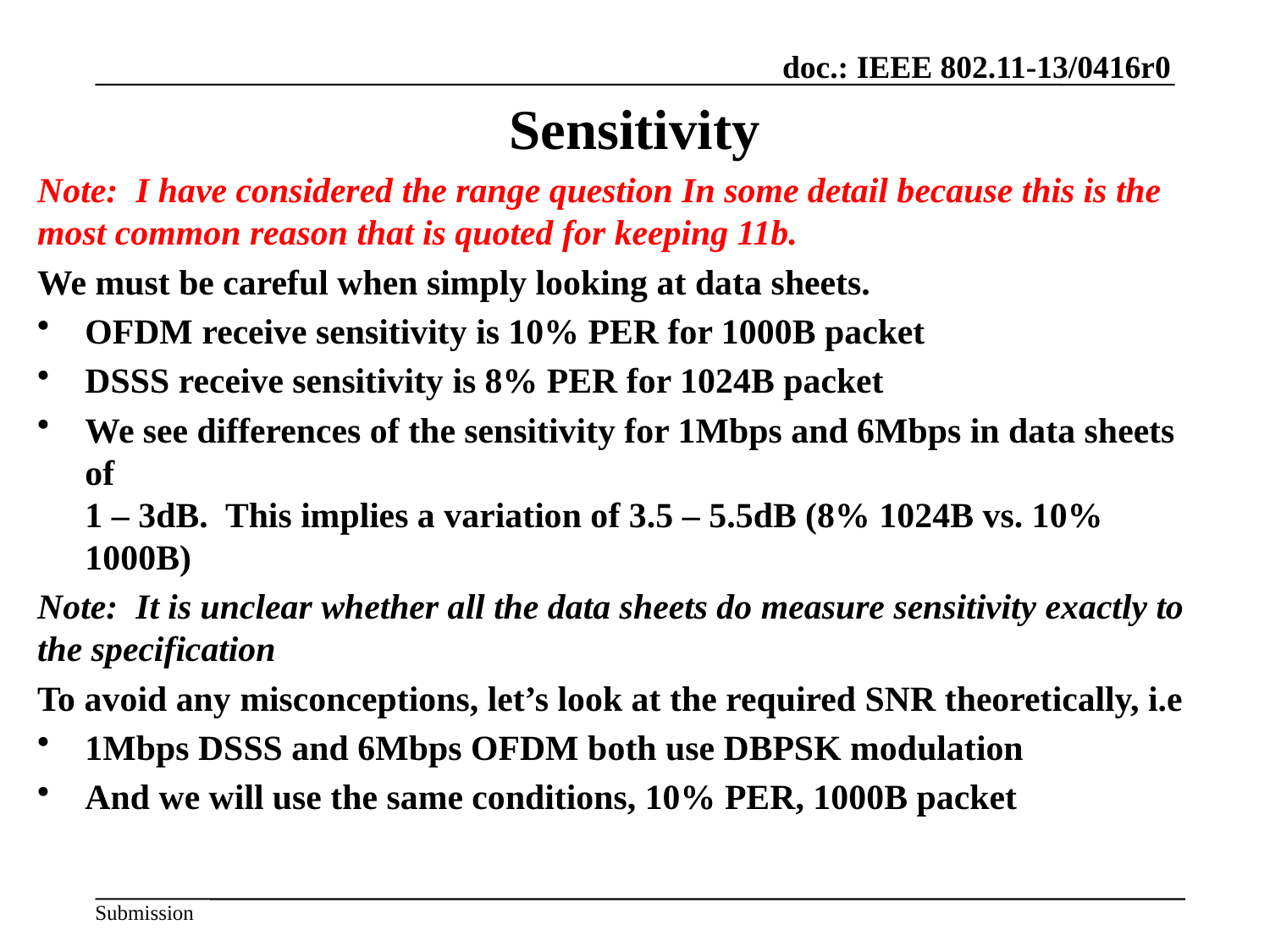

# Sensitivity
Note:  I have considered the range question In some detail because this is the most common reason that is quoted for keeping 11b.
We must be careful when simply looking at data sheets.
OFDM receive sensitivity is 10% PER for 1000B packet
DSSS receive sensitivity is 8% PER for 1024B packet
We see differences of the sensitivity for 1Mbps and 6Mbps in data sheets of
1 – 3dB.  This implies a variation of 3.5 – 5.5dB (8% 1024B vs. 10% 1000B)
Note:  It is unclear whether all the data sheets do measure sensitivity exactly to the specification
To avoid any misconceptions, let’s look at the required SNR theoretically, i.e
1Mbps DSSS and 6Mbps OFDM both use DBPSK modulation
And we will use the same conditions, 10% PER, 1000B packet